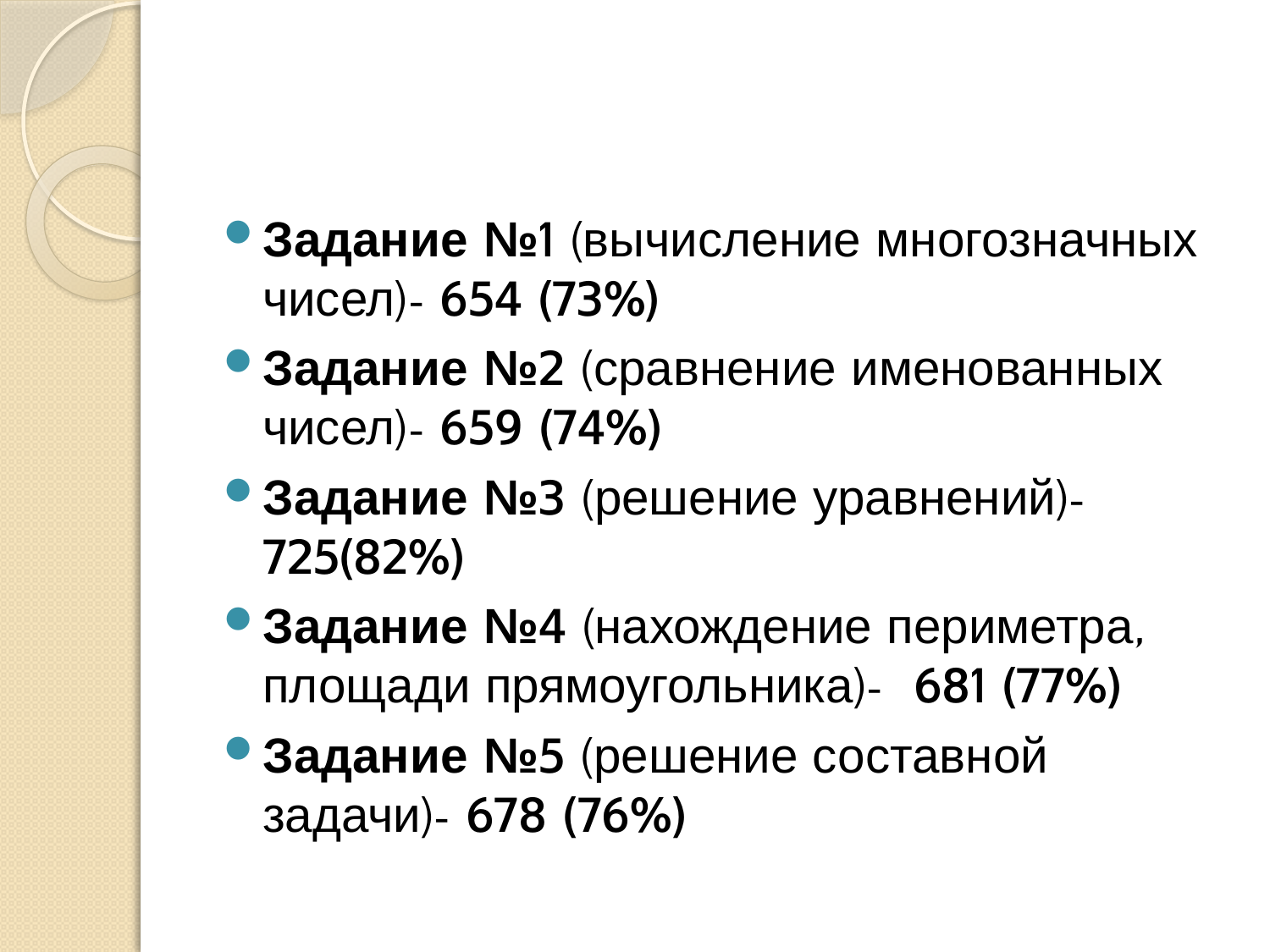

#
Задание №1 (вычисление многозначных чисел)- 654 (73%)
Задание №2 (сравнение именованных чисел)- 659 (74%)
Задание №3 (решение уравнений)- 725(82%)
Задание №4 (нахождение периметра, площади прямоугольника)-  681 (77%)
Задание №5 (решение составной задачи)- 678 (76%)